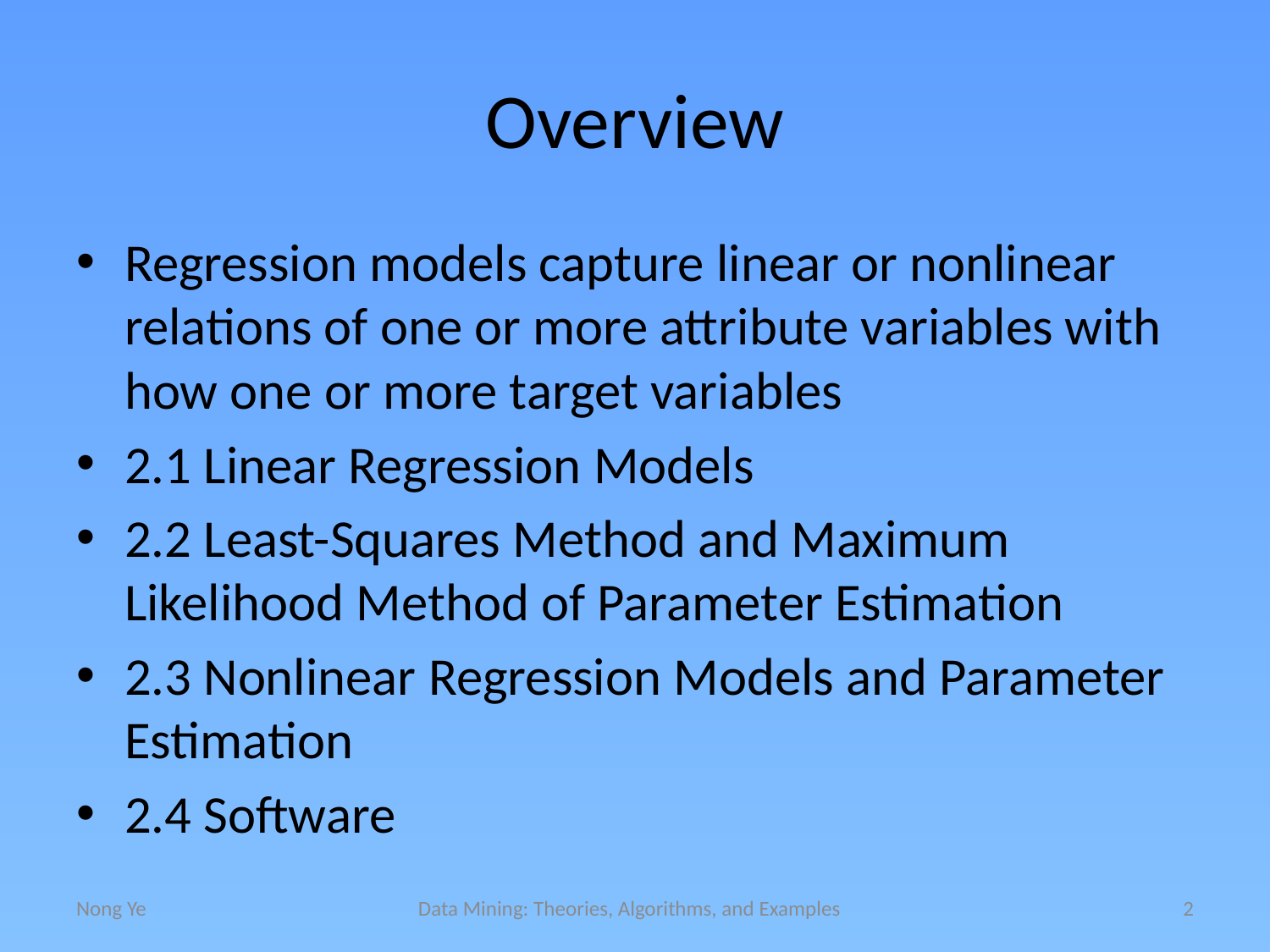

# Overview
Regression models capture linear or nonlinear relations of one or more attribute variables with how one or more target variables
2.1 Linear Regression Models
2.2 Least-Squares Method and Maximum Likelihood Method of Parameter Estimation
2.3 Nonlinear Regression Models and Parameter Estimation
2.4 Software

Nong Ye
Data Mining: Theories, Algorithms, and Examples
2